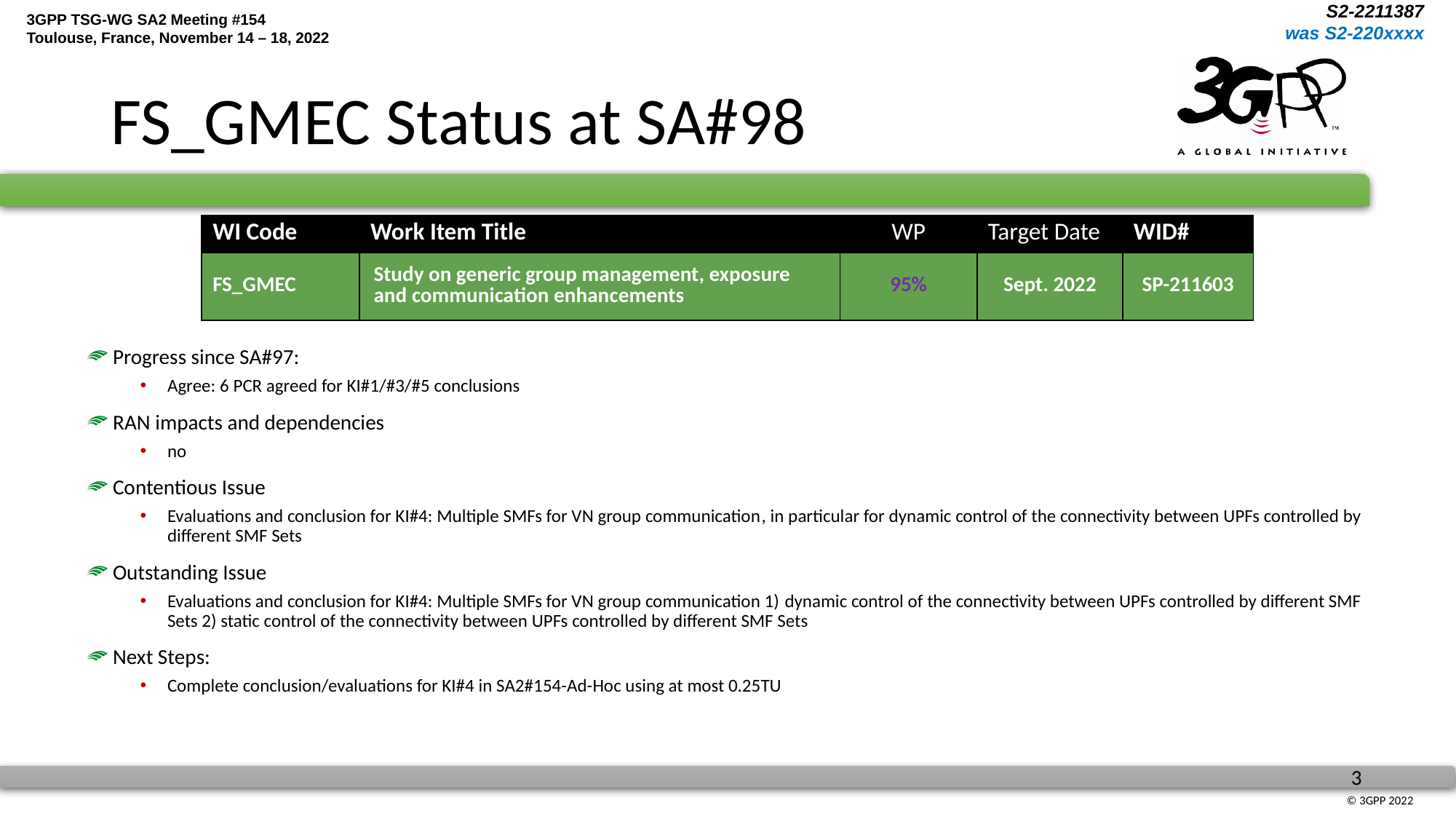

# FS_GMEC Status at SA#98
| WI Code | Work Item Title | WP | Target Date | WID# |
| --- | --- | --- | --- | --- |
| FS\_GMEC | Study on generic group management, exposure and communication enhancements | 95% | Sept. 2022 | SP-211603 |
Progress since SA#97:
Agree: 6 PCR agreed for KI#1/#3/#5 conclusions
RAN impacts and dependencies
no
Contentious Issue
Evaluations and conclusion for KI#4: Multiple SMFs for VN group communication, in particular for dynamic control of the connectivity between UPFs controlled by different SMF Sets
Outstanding Issue
Evaluations and conclusion for KI#4: Multiple SMFs for VN group communication 1) dynamic control of the connectivity between UPFs controlled by different SMF Sets 2) static control of the connectivity between UPFs controlled by different SMF Sets
Next Steps:
Complete conclusion/evaluations for KI#4 in SA2#154-Ad-Hoc using at most 0.25TU